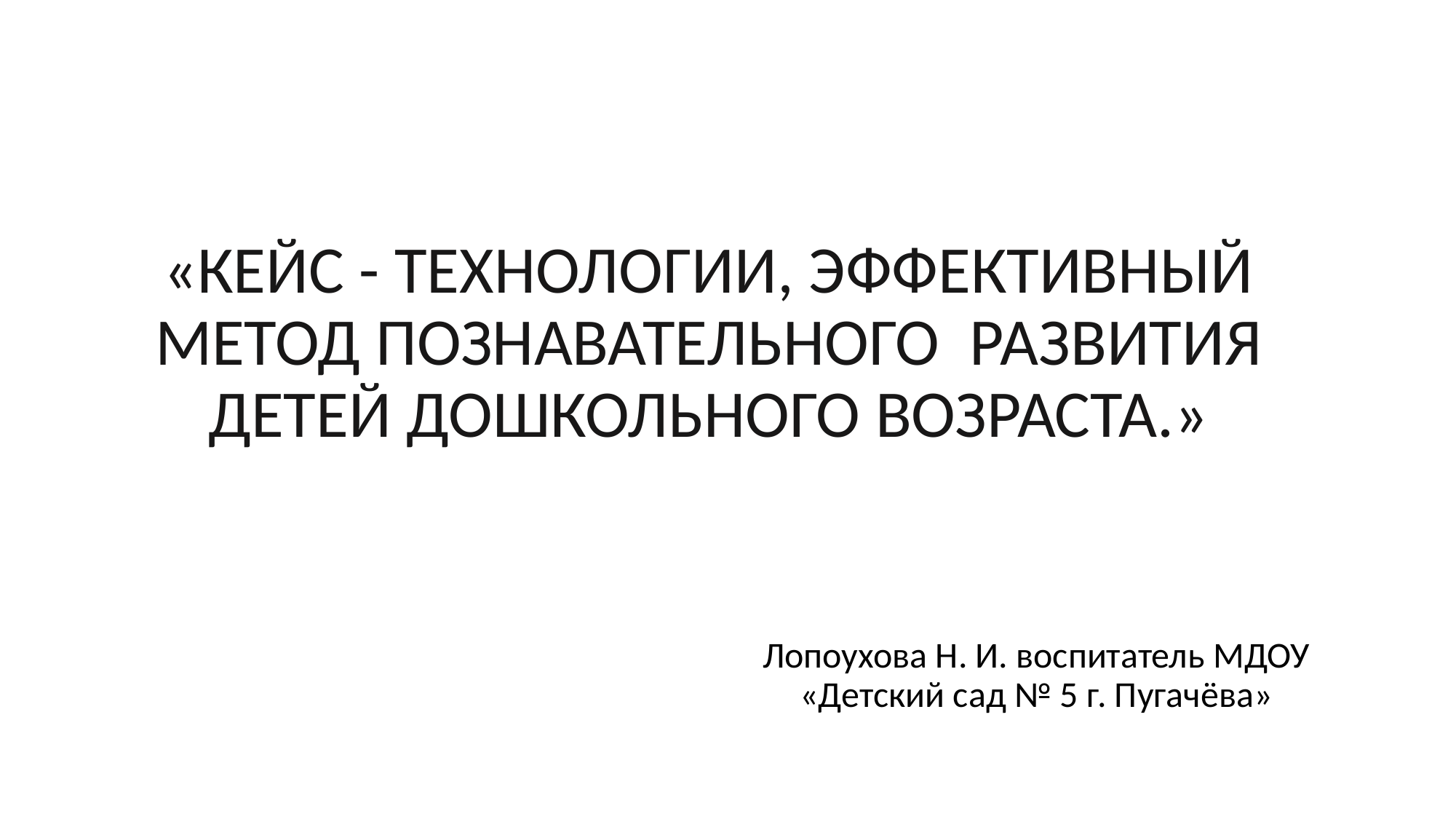

# «КЕЙС - ТЕХНОЛОГИИ, ЭФФЕКТИВНЫЙ МЕТОД ПОЗНАВАТЕЛЬНОГО  РАЗВИТИЯ ДЕТЕЙ ДОШКОЛЬНОГО ВОЗРАСТА.»
Лопоухова Н. И. воспитатель МДОУ «Детский сад № 5 г. Пугачёва»